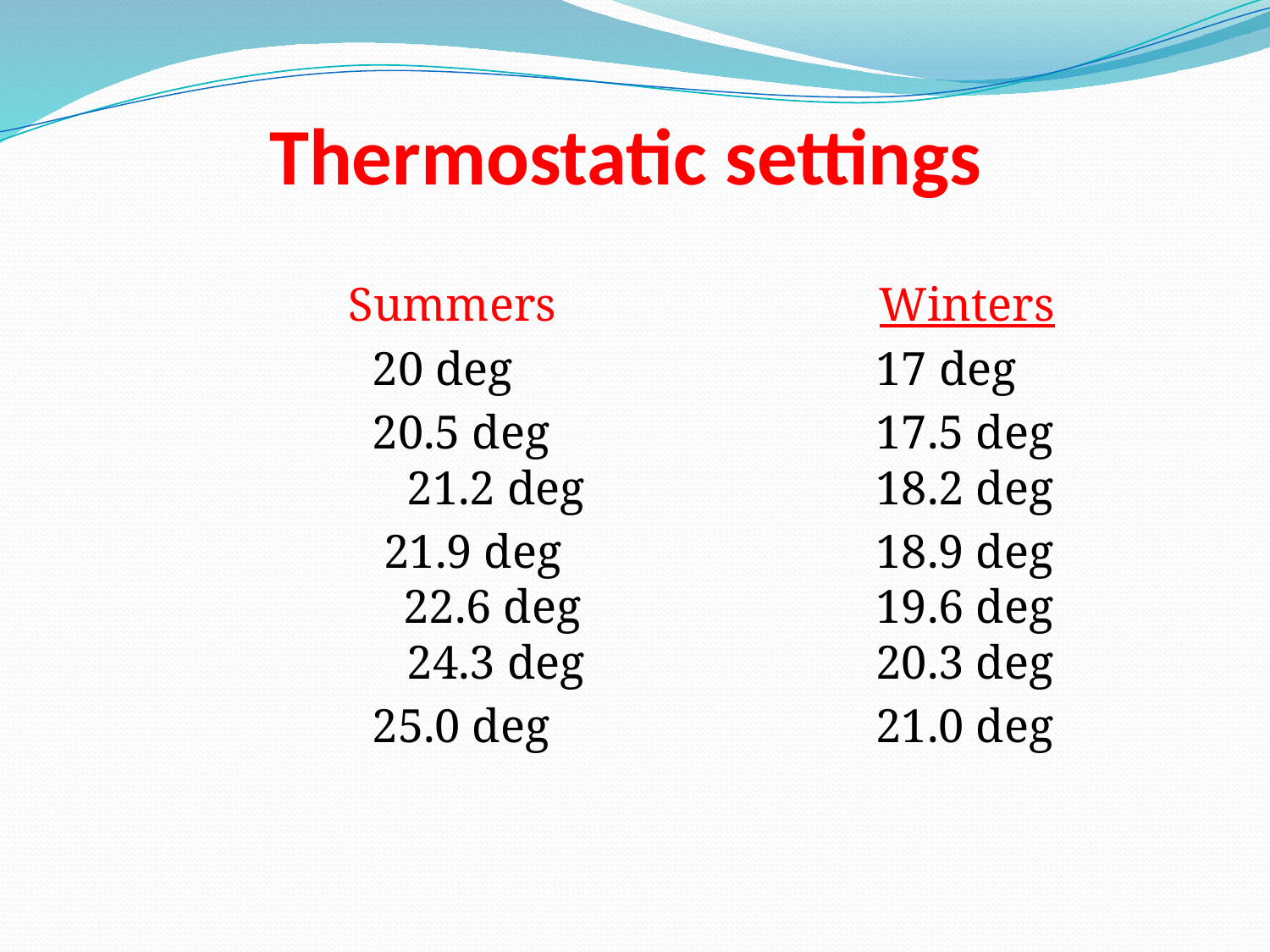

# Thermostatic settings
                       Summers		           Winters
                         20 deg			17 deg
                         20.5 deg			17.5 deg		              21.2 deg			18.2 deg
                          21.9 deg			18.9 deg			   22.6 deg			19.6 deg		              24.3 deg			20.3 deg
                         25.0 deg			21.0 deg